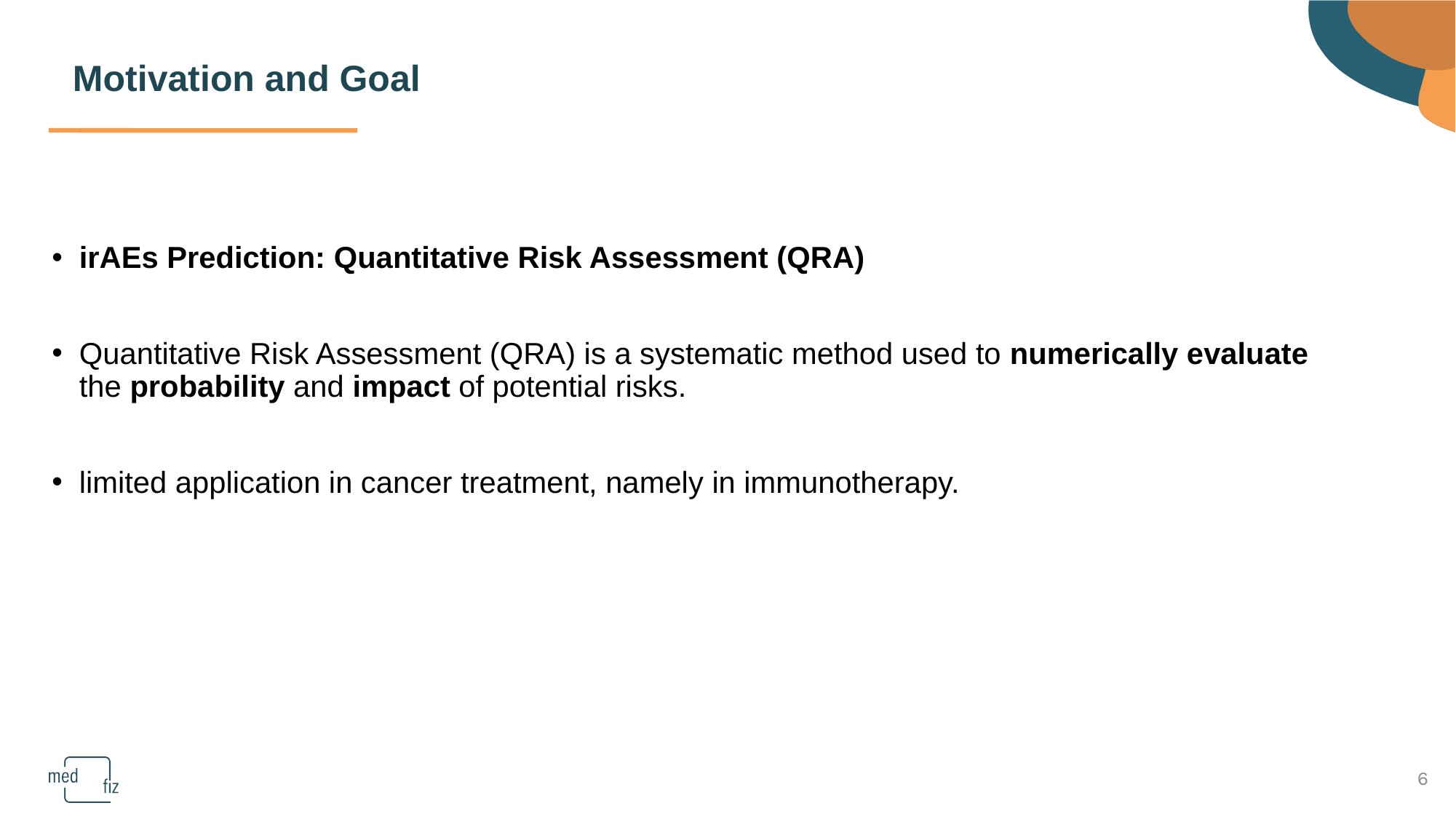

# Motivation and Goal

irAEs Prediction: Quantitative Risk Assessment (QRA)

Quantitative Risk Assessment (QRA) is a systematic method used to numerically evaluate the probability and impact of potential risks.

limited application in cancer treatment, namely in immunotherapy.